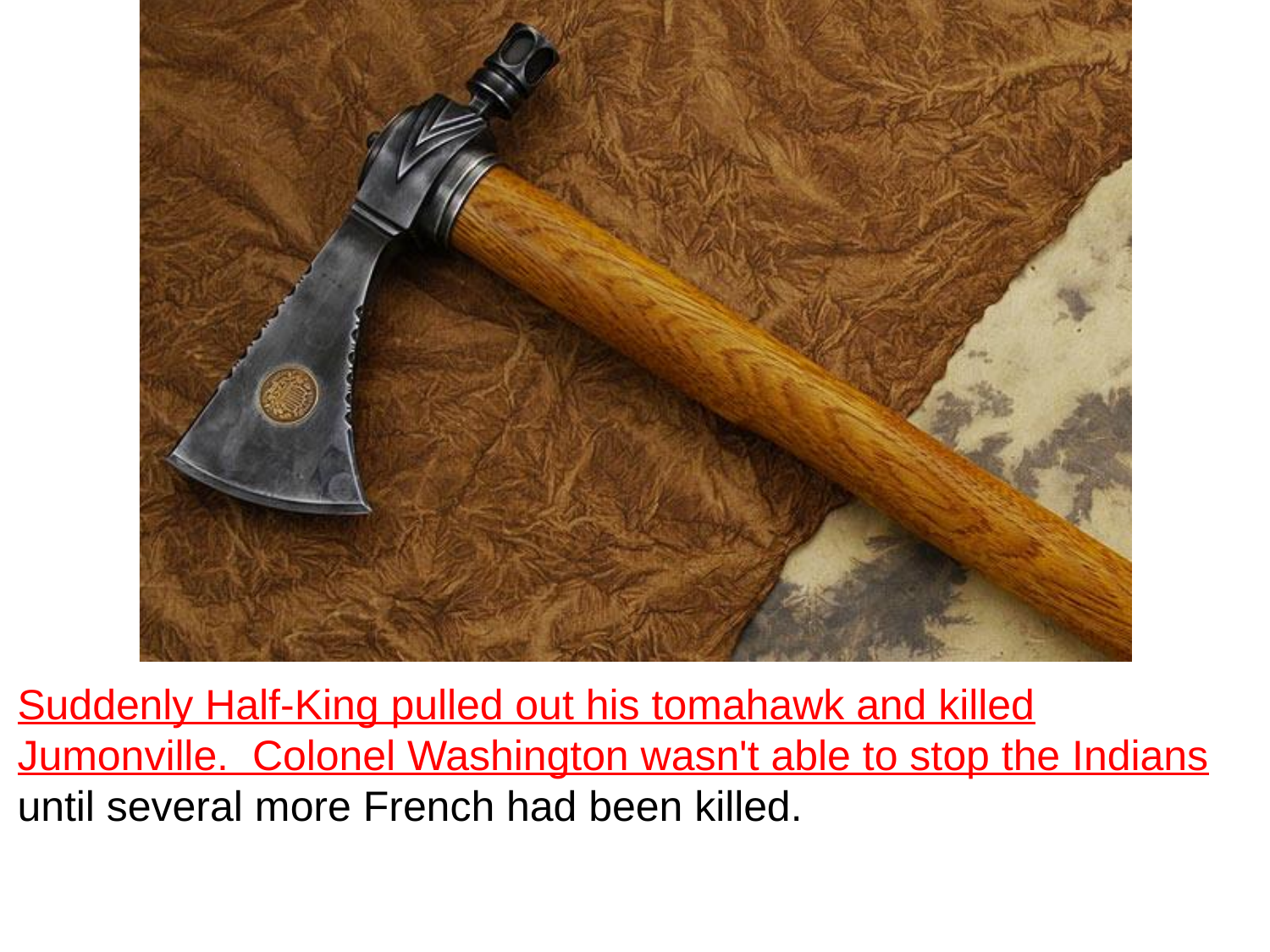

Suddenly Half-King pulled out his tomahawk and killed Jumonville.  Colonel Washington wasn't able to stop the Indians until several more French had been killed.